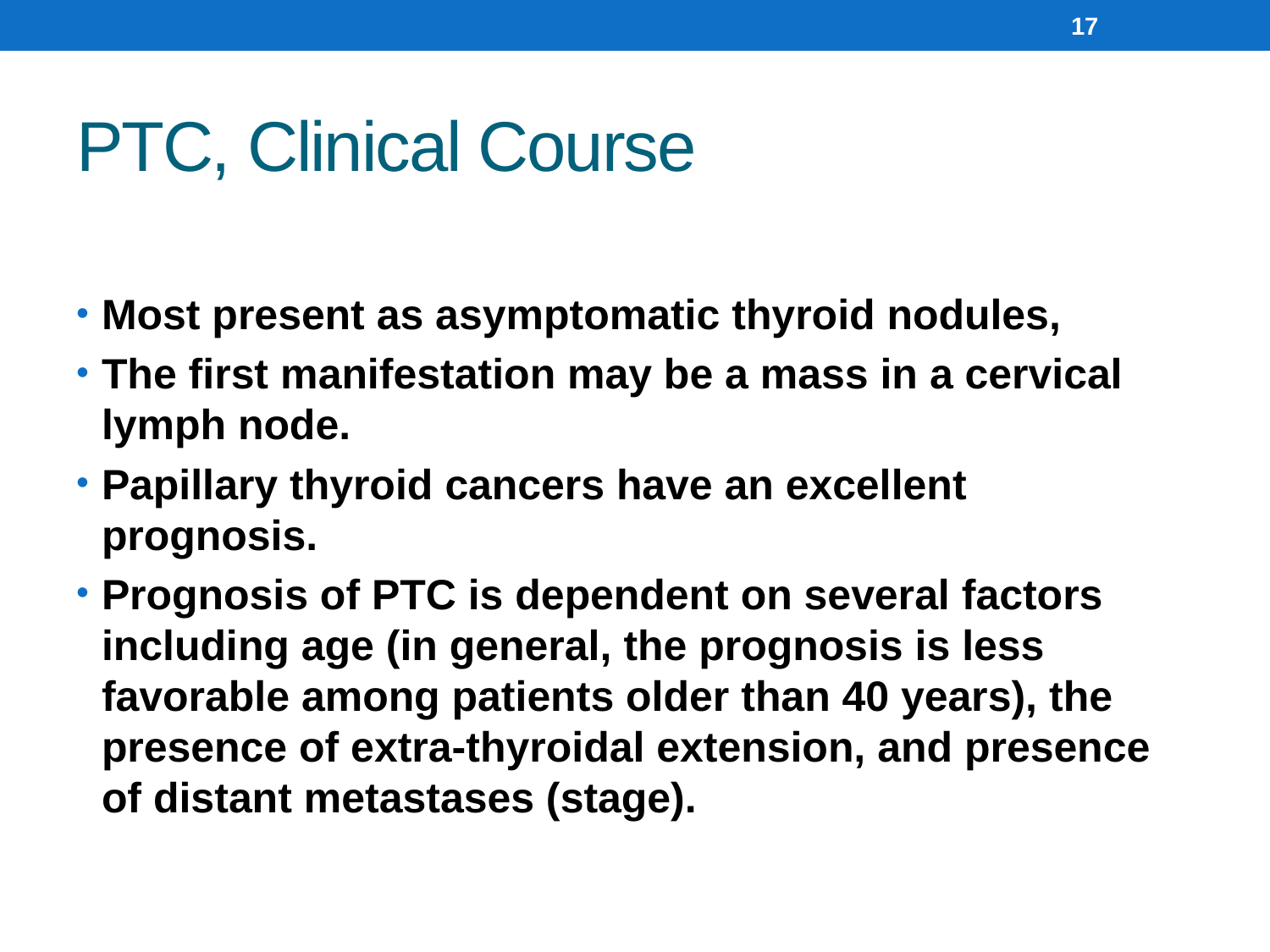

17
# PTC, Clinical Course

Most present as asymptomatic thyroid nodules,
The first manifestation may be a mass in a cervical lymph node.
Papillary thyroid cancers have an excellent prognosis.
Prognosis of PTC is dependent on several factors including age (in general, the prognosis is less favorable among patients older than 40 years), the presence of extra-thyroidal extension, and presence of distant metastases (stage).